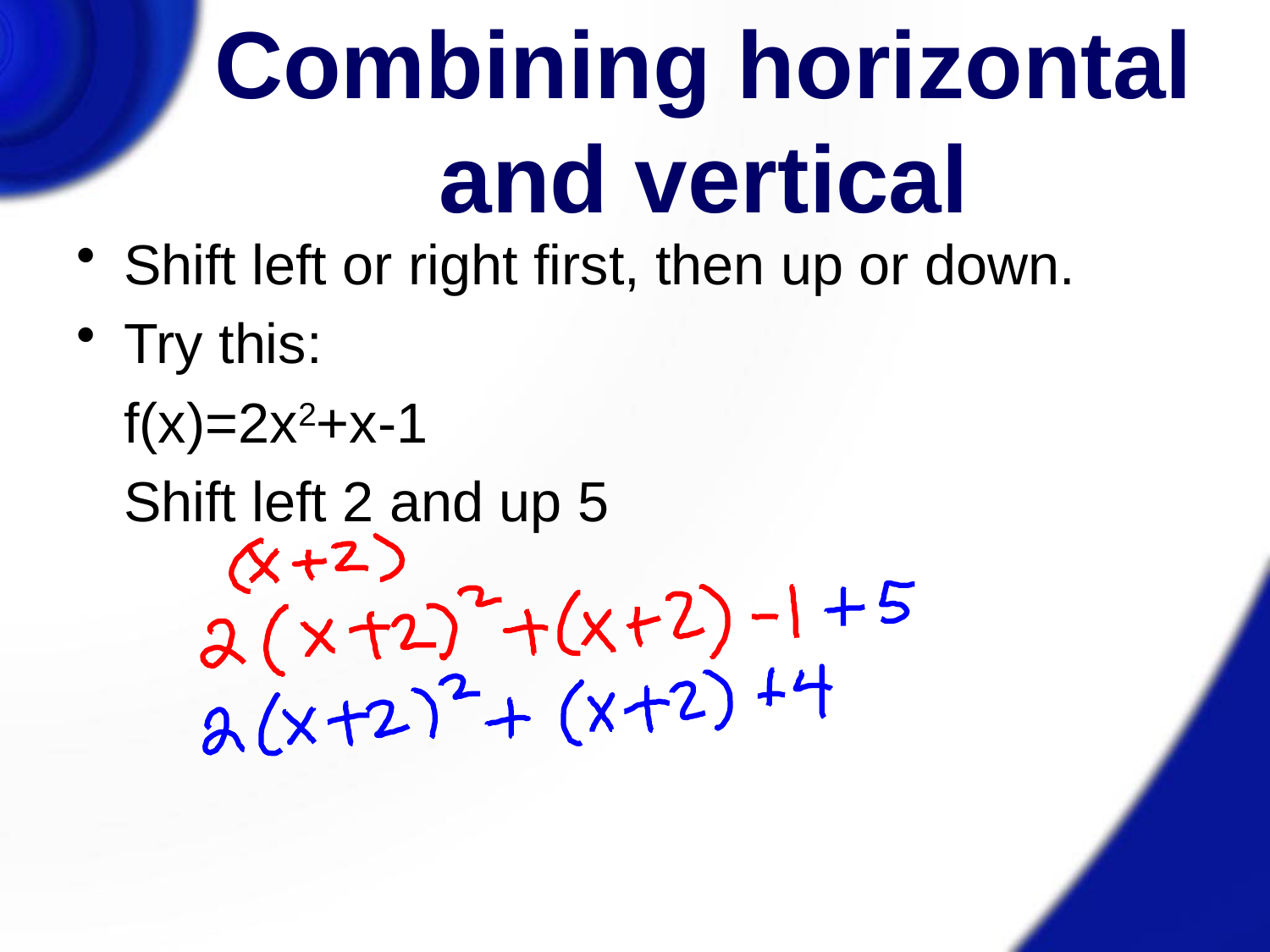

# Combining horizontal and vertical
Shift left or right first, then up or down.
Try this:
	f(x)=2x2+x-1
	Shift left 2 and up 5